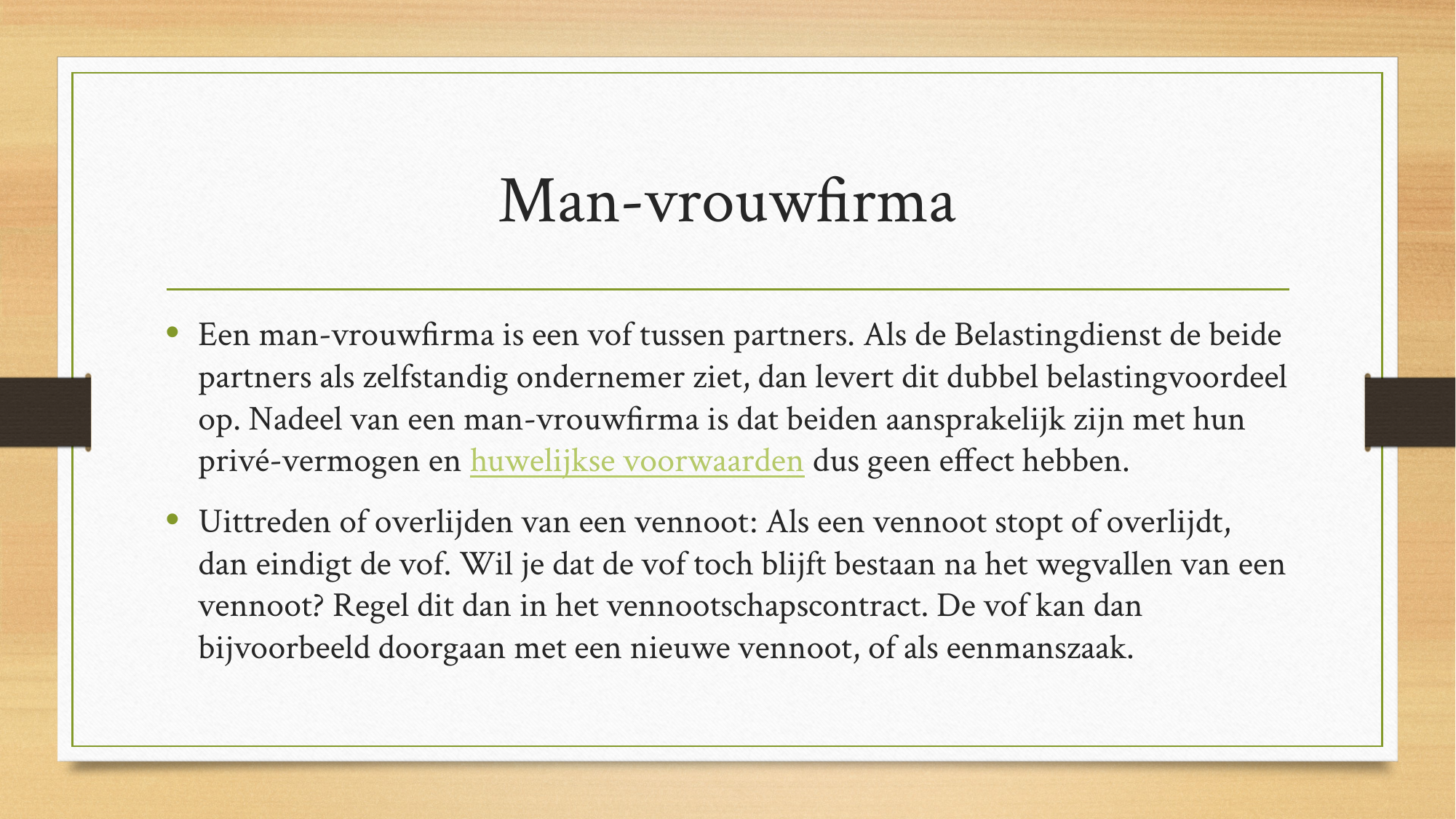

# Man-vrouwfirma
Een man-vrouwfirma is een vof tussen partners. Als de Belastingdienst de beide partners als zelfstandig ondernemer ziet, dan levert dit dubbel belastingvoordeel op. Nadeel van een man-vrouwfirma is dat beiden aansprakelijk zijn met hun privé-vermogen en huwelijkse voorwaarden dus geen effect hebben.
Uittreden of overlijden van een vennoot: Als een vennoot stopt of overlijdt, dan eindigt de vof. Wil je dat de vof toch blijft bestaan na het wegvallen van een vennoot? Regel dit dan in het vennootschapscontract. De vof kan dan bijvoorbeeld doorgaan met een nieuwe vennoot, of als eenmanszaak.